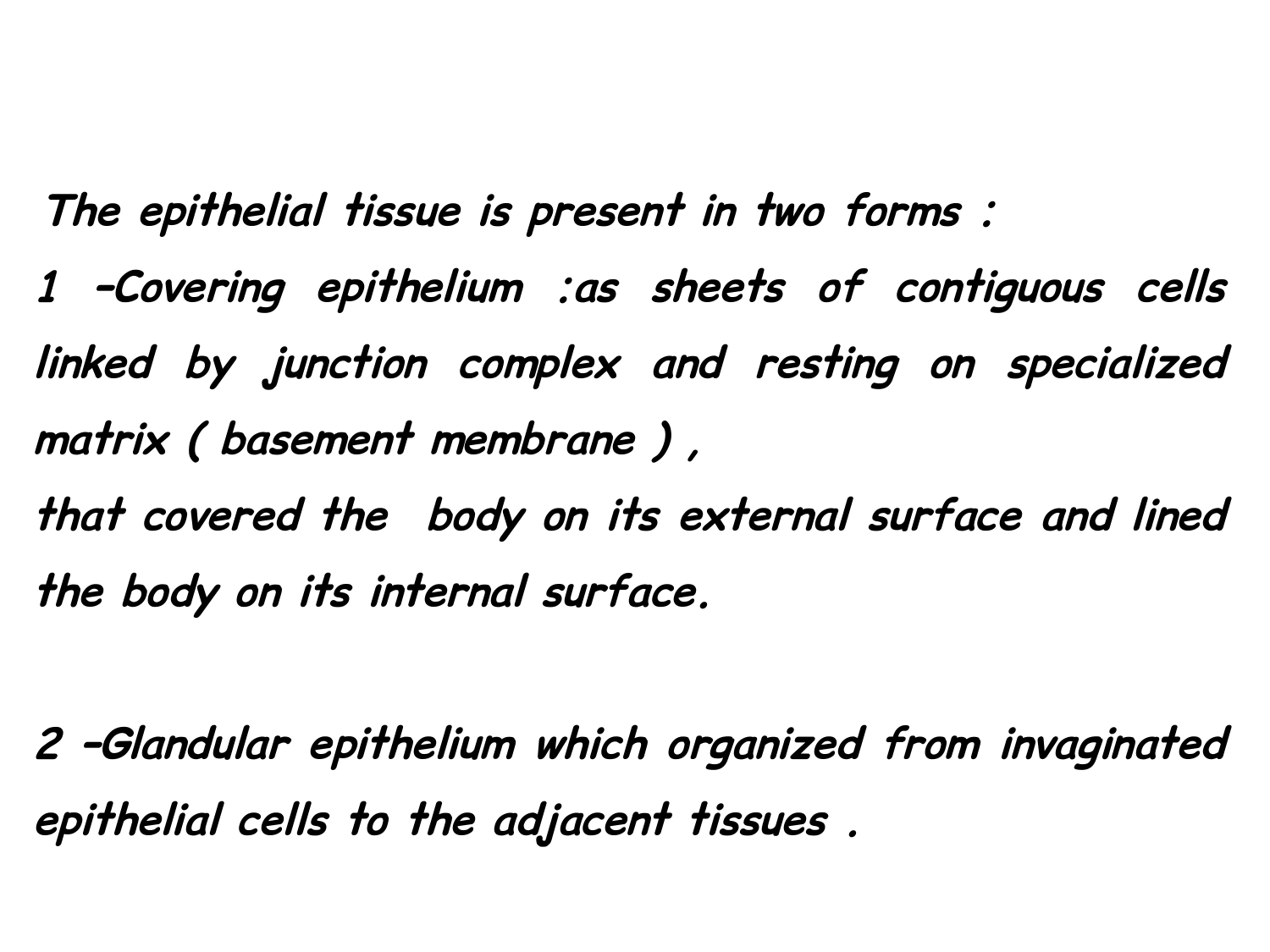

The epithelial tissue is present in two forms :
1 –Covering epithelium :as sheets of contiguous cells linked by junction complex and resting on specialized matrix ( basement membrane ) ,
that covered the  body on its external surface and lined the body on its internal surface.

2 –Glandular epithelium which organized from invaginated epithelial cells to the adjacent tissues .